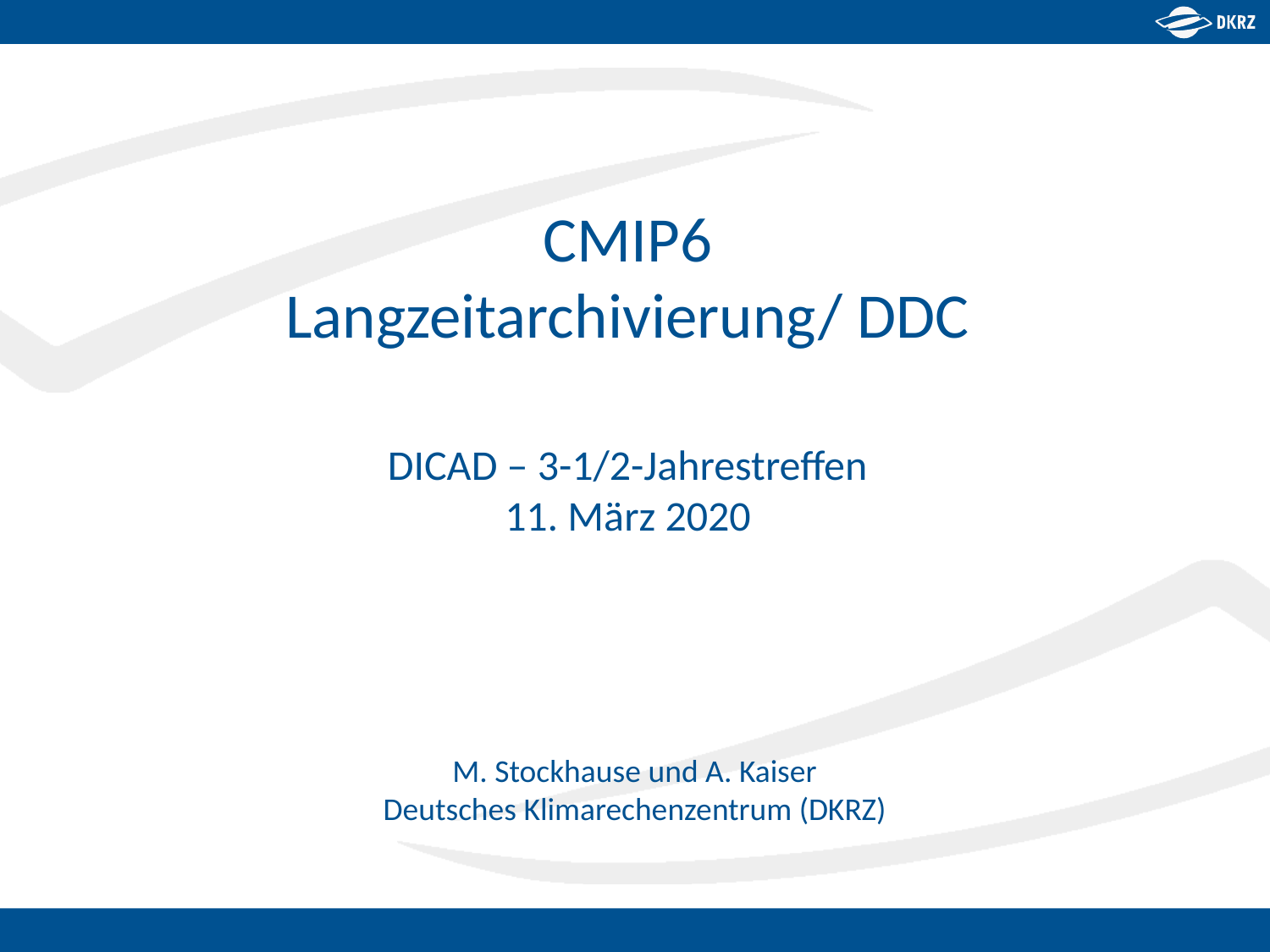

CMIP6
Langzeitarchivierung/ DDC
DICAD – 3-1/2-Jahrestreffen
11. März 2020